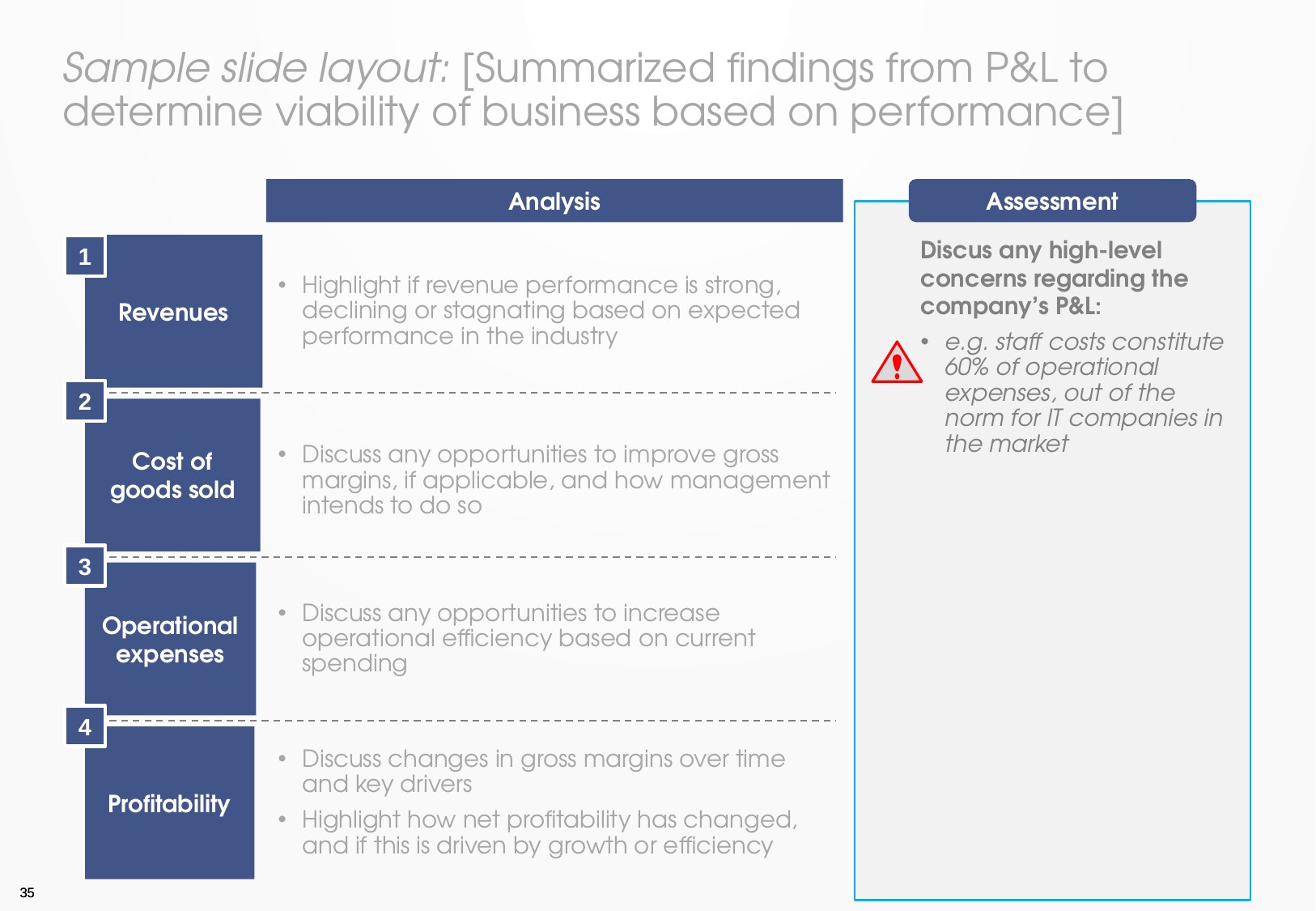

# Sample slide layout: [Summarized findings from P&L to determine viability of business based on performance]
Analysis
Assessment

Discus any high-level concerns regarding the company’s P&L:
e.g. staff costs constitute 60% of operational expenses, out of the norm for IT companies in the market
Revenues
Highlight if revenue performance is strong, declining or stagnating based on expected performance in the industry
1

2
Cost of goods sold
Discuss any opportunities to improve gross margins, if applicable, and how management intends to do so
3
Discuss any opportunities to increase operational efficiency based on current spending
Operational expenses
4
Profitability
Discuss changes in gross margins over time and key drivers
Highlight how net profitability has changed, and if this is driven by growth or efficiency
35